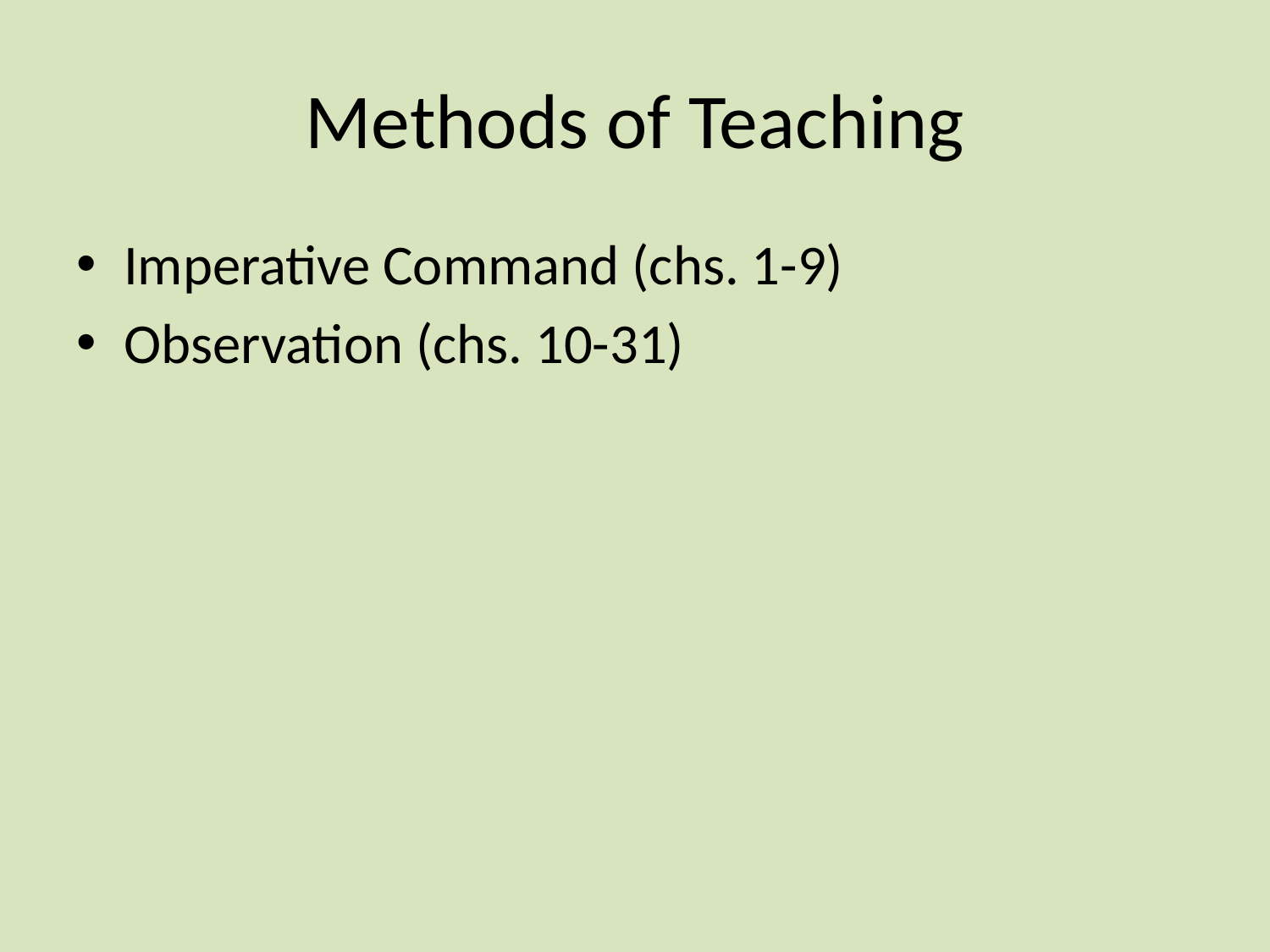

# Methods of Teaching
Imperative Command (chs. 1-9)
Observation (chs. 10-31)